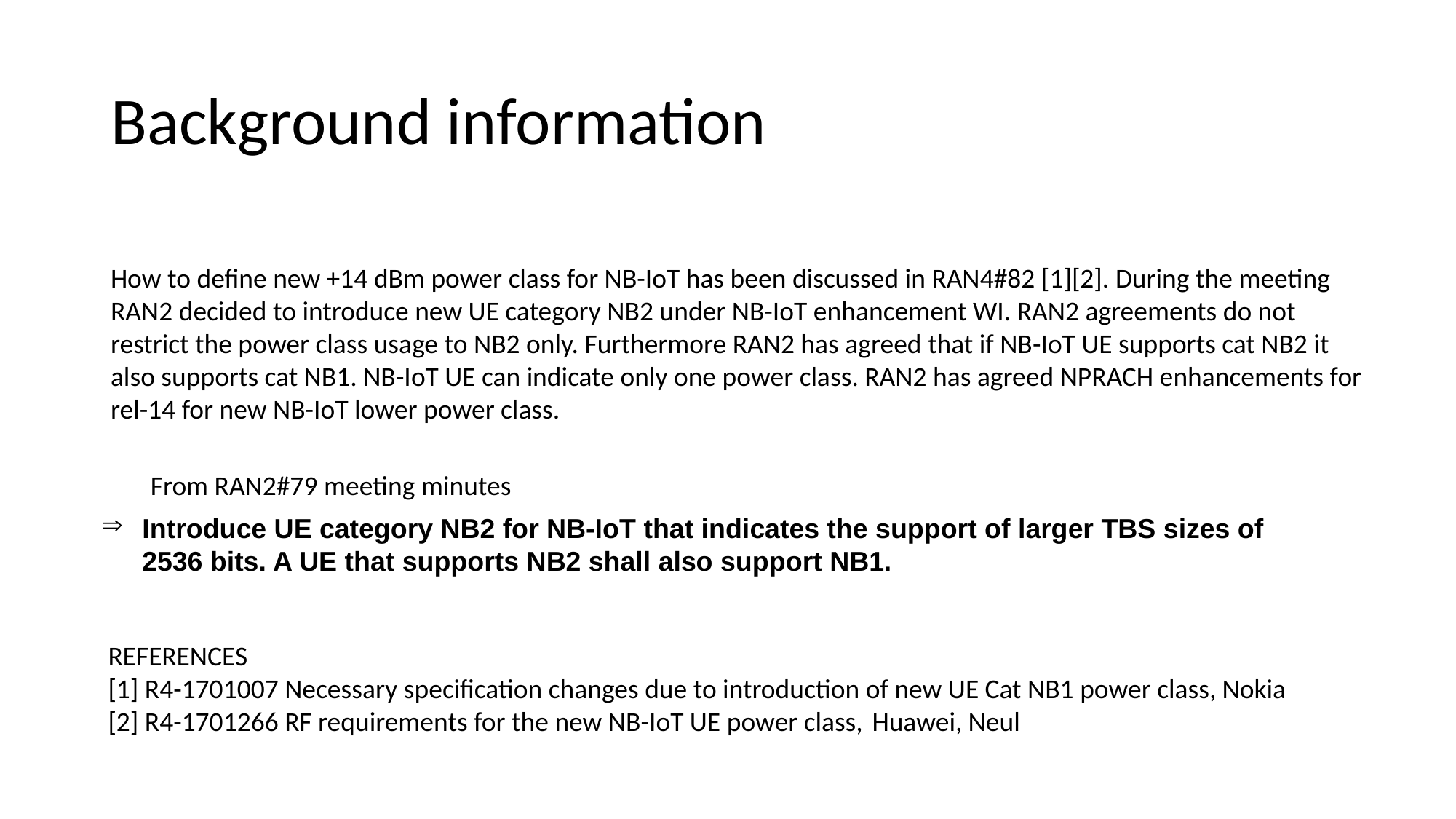

# Background information
How to define new +14 dBm power class for NB-IoT has been discussed in RAN4#82 [1][2]. During the meeting RAN2 decided to introduce new UE category NB2 under NB-IoT enhancement WI. RAN2 agreements do not restrict the power class usage to NB2 only. Furthermore RAN2 has agreed that if NB-IoT UE supports cat NB2 it also supports cat NB1. NB-IoT UE can indicate only one power class. RAN2 has agreed NPRACH enhancements for rel-14 for new NB-IoT lower power class.
From RAN2#79 meeting minutes
Introduce UE category NB2 for NB-IoT that indicates the support of larger TBS sizes of 2536 bits. A UE that supports NB2 shall also support NB1.
REFERENCES
[1] R4-1701007 Necessary specification changes due to introduction of new UE Cat NB1 power class, Nokia
[2] R4-1701266 RF requirements for the new NB-IoT UE power class,	Huawei, Neul